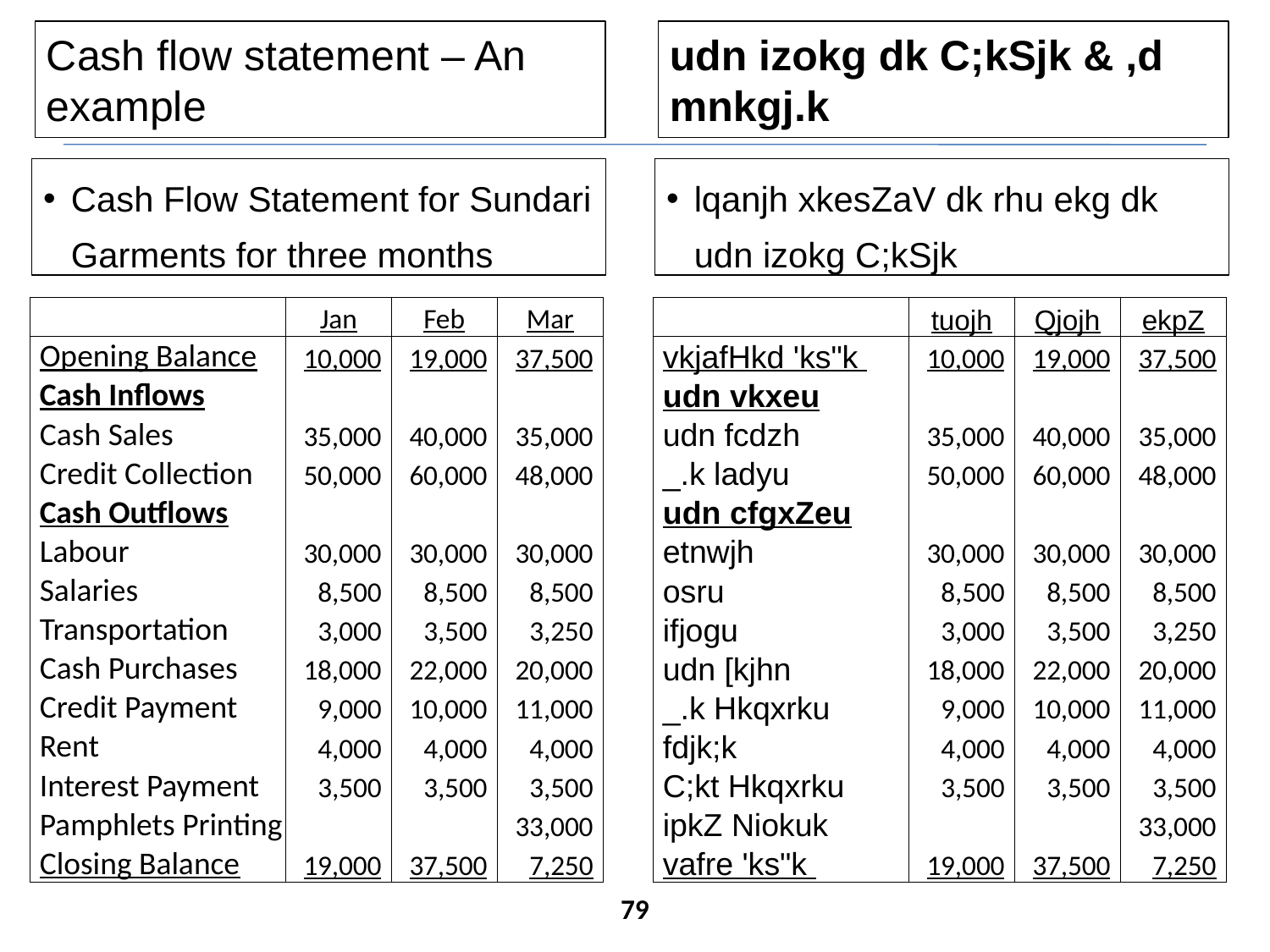

Cash flow statement – An example
udn izokg dk C;kSjk & ,d mnkgj.k
Cash Flow Statement for Sundari Garments for three months
lqanjh xkesZaV dk rhu ekg dk udn izokg C;kSjk

|  | Jan | Feb | Mar |  |
| --- | --- | --- | --- | --- |
| Opening Balance | 10,000 | 19,000 | 37,500 |  |
| Cash Inflows |  |  |  |  |
| Cash Sales | 35,000 | 40,000 | 35,000 |  |
| Credit Collection | 50,000 | 60,000 | 48,000 |  |
| Cash Outflows |  |  |  |  |
| Labour | 30,000 | 30,000 | 30,000 |  |
| Salaries | 8,500 | 8,500 | 8,500 |  |
| Transportation | 3,000 | 3,500 | 3,250 |  |
| Cash Purchases | 18,000 | 22,000 | 20,000 |  |
| Credit Payment | 9,000 | 10,000 | 11,000 |  |
| Rent | 4,000 | 4,000 | 4,000 |  |
| Interest Payment | 3,500 | 3,500 | 3,500 |  |
| Pamphlets Printing |  |  | 33,000 |  |
| Closing Balance | 19,000 | 37,500 | 7,250 |  |
|  | tuojh | Qjojh | ekpZ |  |
| --- | --- | --- | --- | --- |
| vkjafHkd 'ks"k | 10,000 | 19,000 | 37,500 |  |
| udn vkxeu |  |  |  |  |
| udn fcdzh | 35,000 | 40,000 | 35,000 |  |
| \_.k ladyu | 50,000 | 60,000 | 48,000 |  |
| udn cfgxZeu |  |  |  |  |
| etnwjh | 30,000 | 30,000 | 30,000 |  |
| osru | 8,500 | 8,500 | 8,500 |  |
| ifjogu | 3,000 | 3,500 | 3,250 |  |
| udn [kjhn | 18,000 | 22,000 | 20,000 |  |
| \_.k Hkqxrku | 9,000 | 10,000 | 11,000 |  |
| fdjk;k | 4,000 | 4,000 | 4,000 |  |
| C;kt Hkqxrku | 3,500 | 3,500 | 3,500 |  |
| ipkZ Niokuk |  |  | 33,000 |  |
| vafre 'ks"k | 19,000 | 37,500 | 7,250 |  |
79